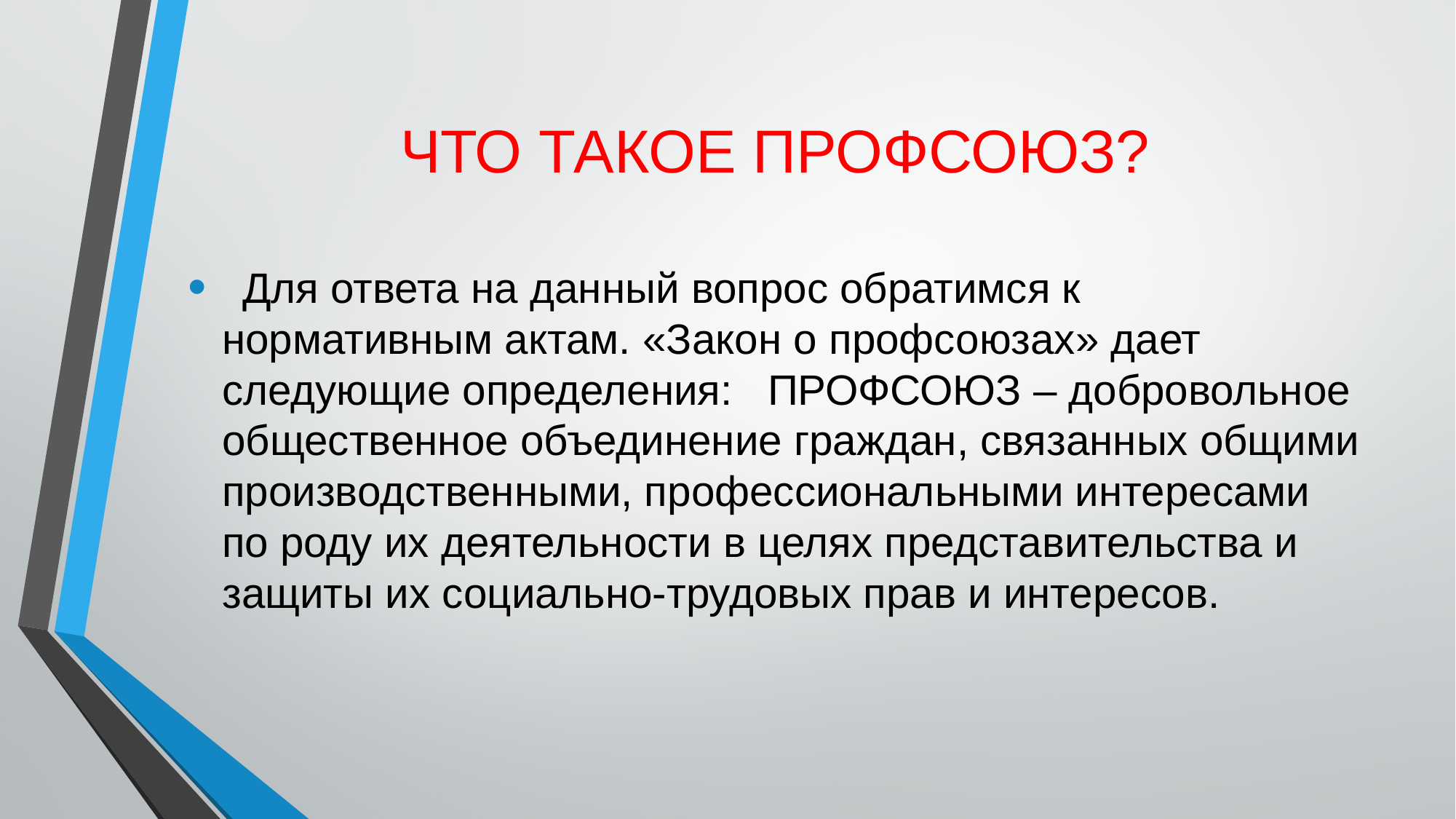

# ЧТО ТАКОЕ ПРОФСОЮЗ?

  Для ответа на данный вопрос обратимся к нормативным актам. «Закон о профсоюзах» дает следующие определения:   ПРОФСОЮЗ – добровольное общественное объединение граждан, связанных общими производственными, профессиональными интересами по роду их деятельности в целях представительства и защиты их социально-трудовых прав и интересов.